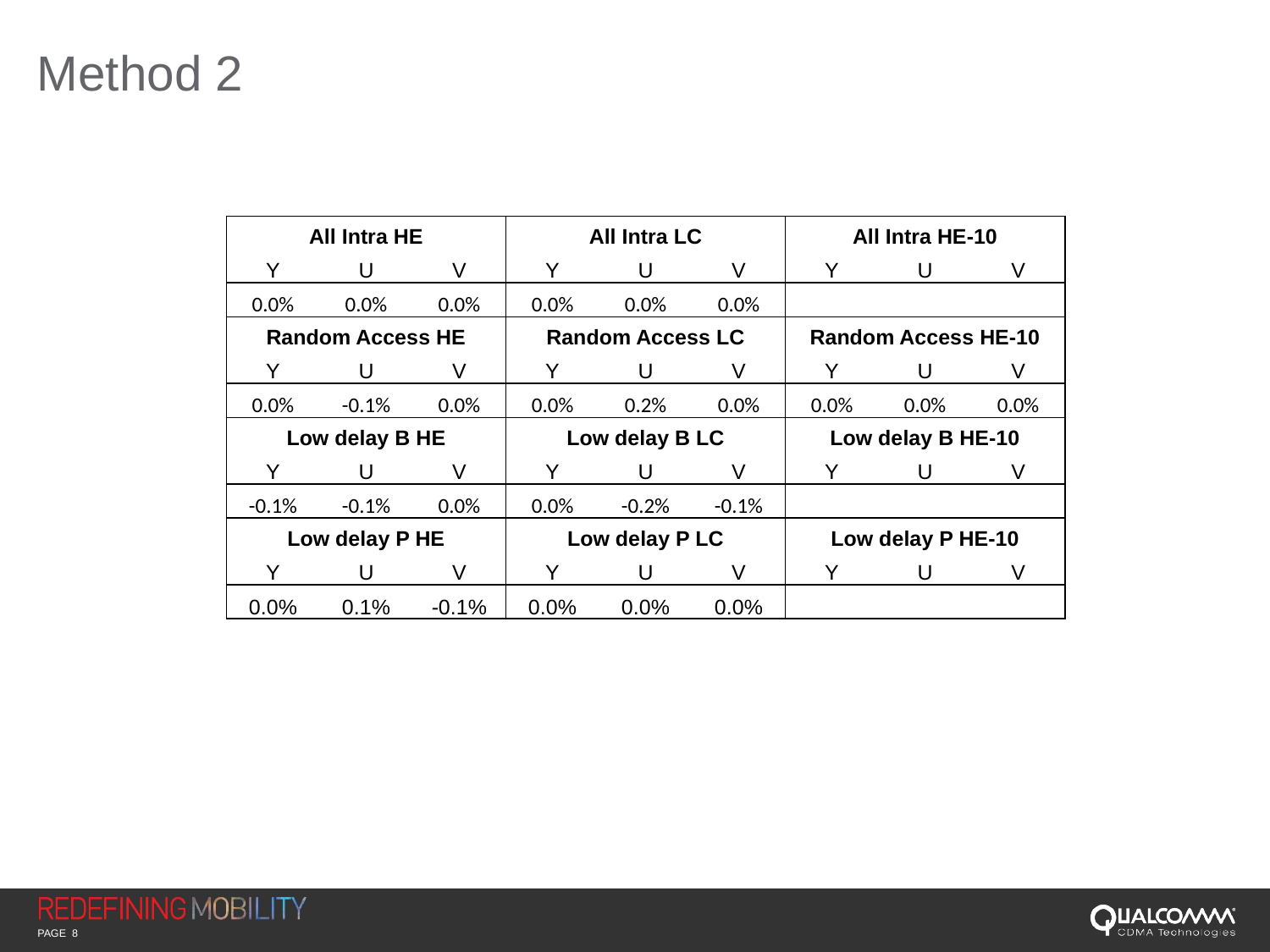

# Method 2
| All Intra HE |  |  | All Intra LC |  |  | All Intra HE-10 |  |  |
| --- | --- | --- | --- | --- | --- | --- | --- | --- |
| Y | U | V | Y | U | V | Y | U | V |
| 0.0% | 0.0% | 0.0% | 0.0% | 0.0% | 0.0% |  |  |  |
| Random Access HE |  |  | Random Access LC |  |  | Random Access HE-10 |  |  |
| Y | U | V | Y | U | V | Y | U | V |
| 0.0% | -0.1% | 0.0% | 0.0% | 0.2% | 0.0% | 0.0% | 0.0% | 0.0% |
| Low delay B HE |  |  | Low delay B LC |  |  | Low delay B HE-10 |  |  |
| Y | U | V | Y | U | V | Y | U | V |
| -0.1% | -0.1% | 0.0% | 0.0% | -0.2% | -0.1% |  |  |  |
| Low delay P HE |  |  | Low delay P LC |  |  | Low delay P HE-10 |  |  |
| Y | U | V | Y | U | V | Y | U | V |
| 0.0% | 0.1% | -0.1% | 0.0% | 0.0% | 0.0% |  |  |  |